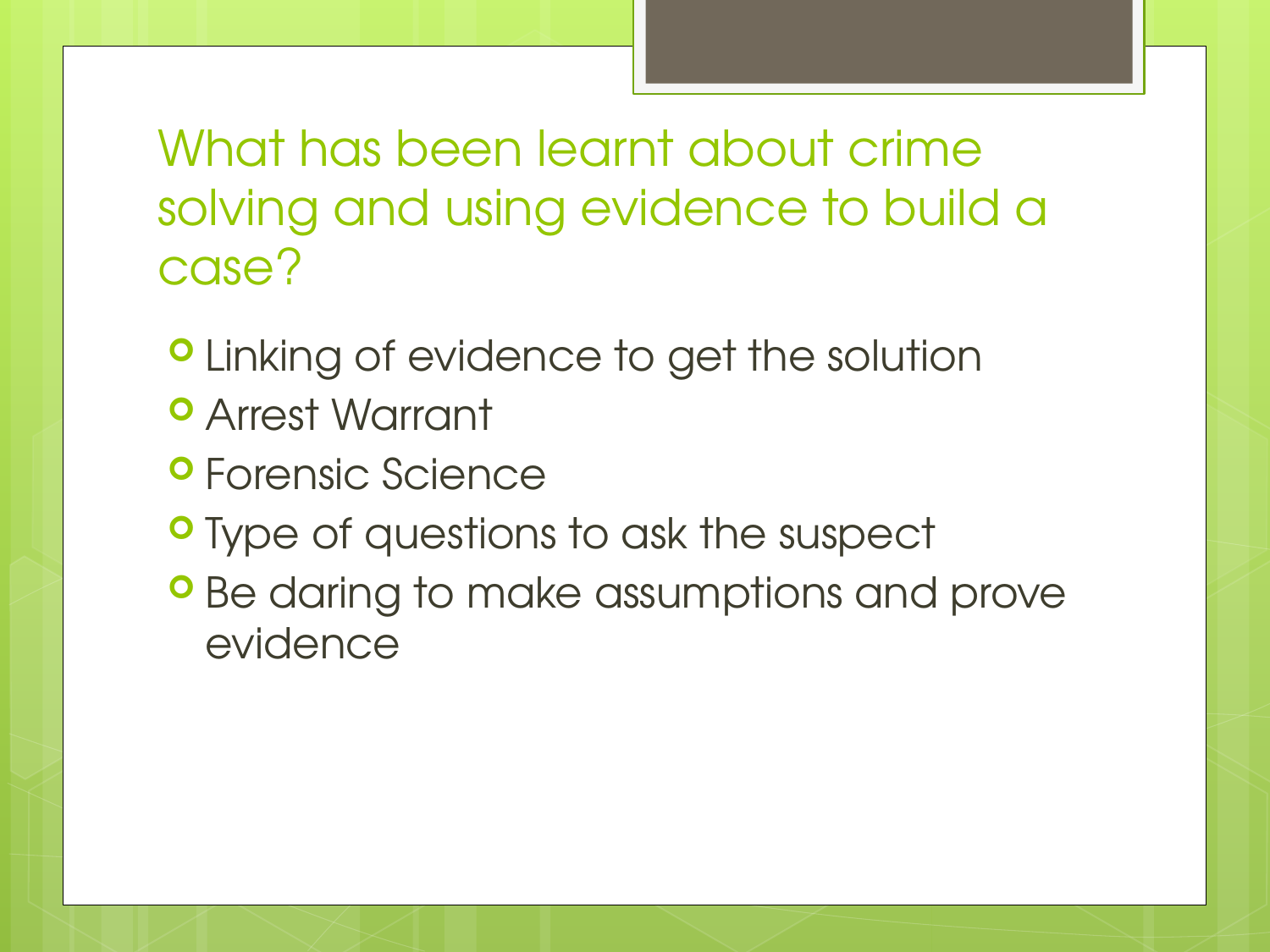

# What has been learnt about crime solving and using evidence to build a case?
Linking of evidence to get the solution
Arrest Warrant
Forensic Science
Type of questions to ask the suspect
Be daring to make assumptions and prove evidence